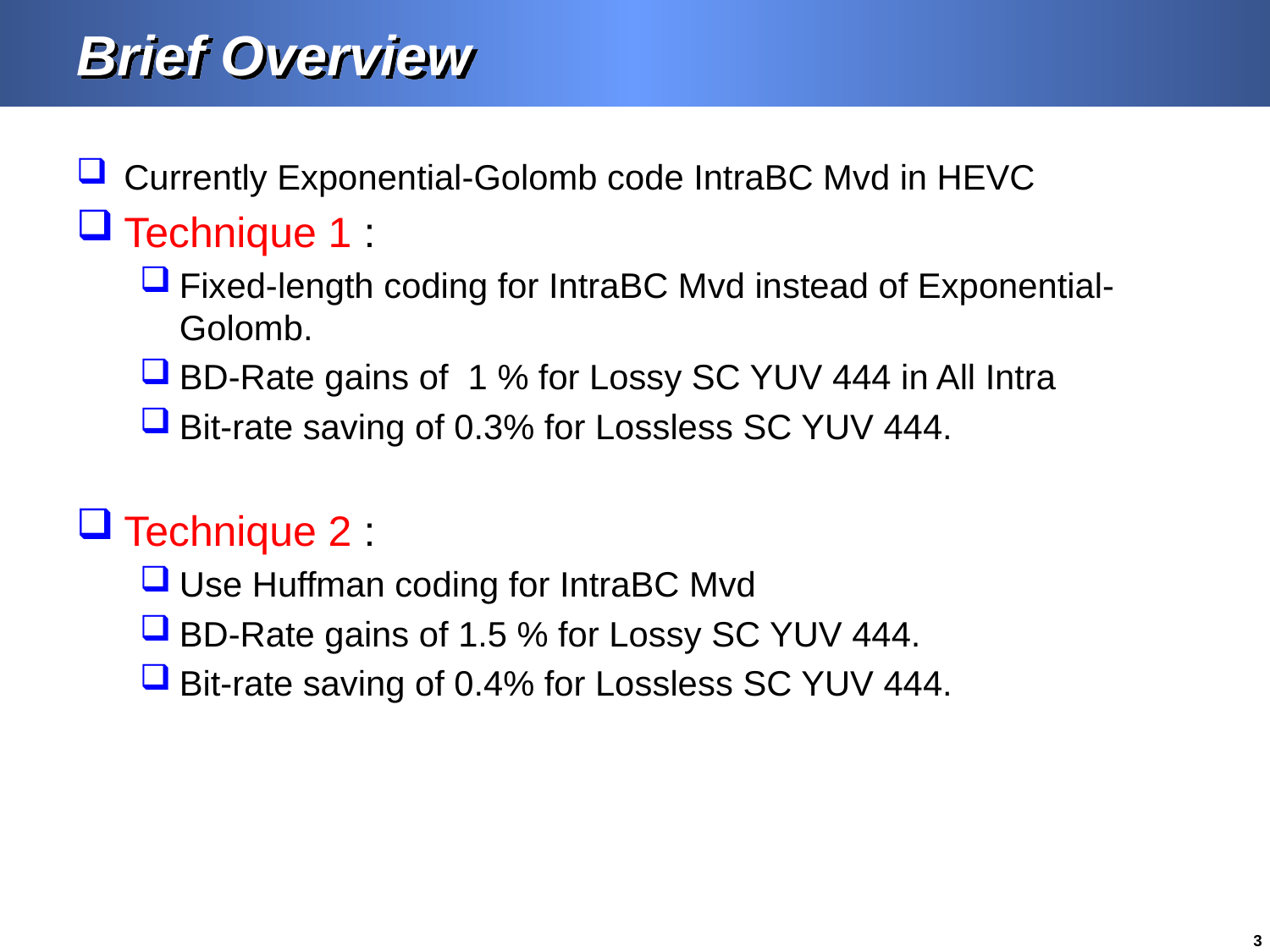

# Brief Overview
Currently Exponential-Golomb code IntraBC Mvd in HEVC
Technique 1 :
Fixed-length coding for IntraBC Mvd instead of Exponential-Golomb.
BD-Rate gains of  1 % for Lossy SC YUV 444 in All Intra
Bit-rate saving of 0.3% for Lossless SC YUV 444.

Technique 2 :
Use Huffman coding for IntraBC Mvd
BD-Rate gains of 1.5 % for Lossy SC YUV 444.
Bit-rate saving of 0.4% for Lossless SC YUV 444.
3